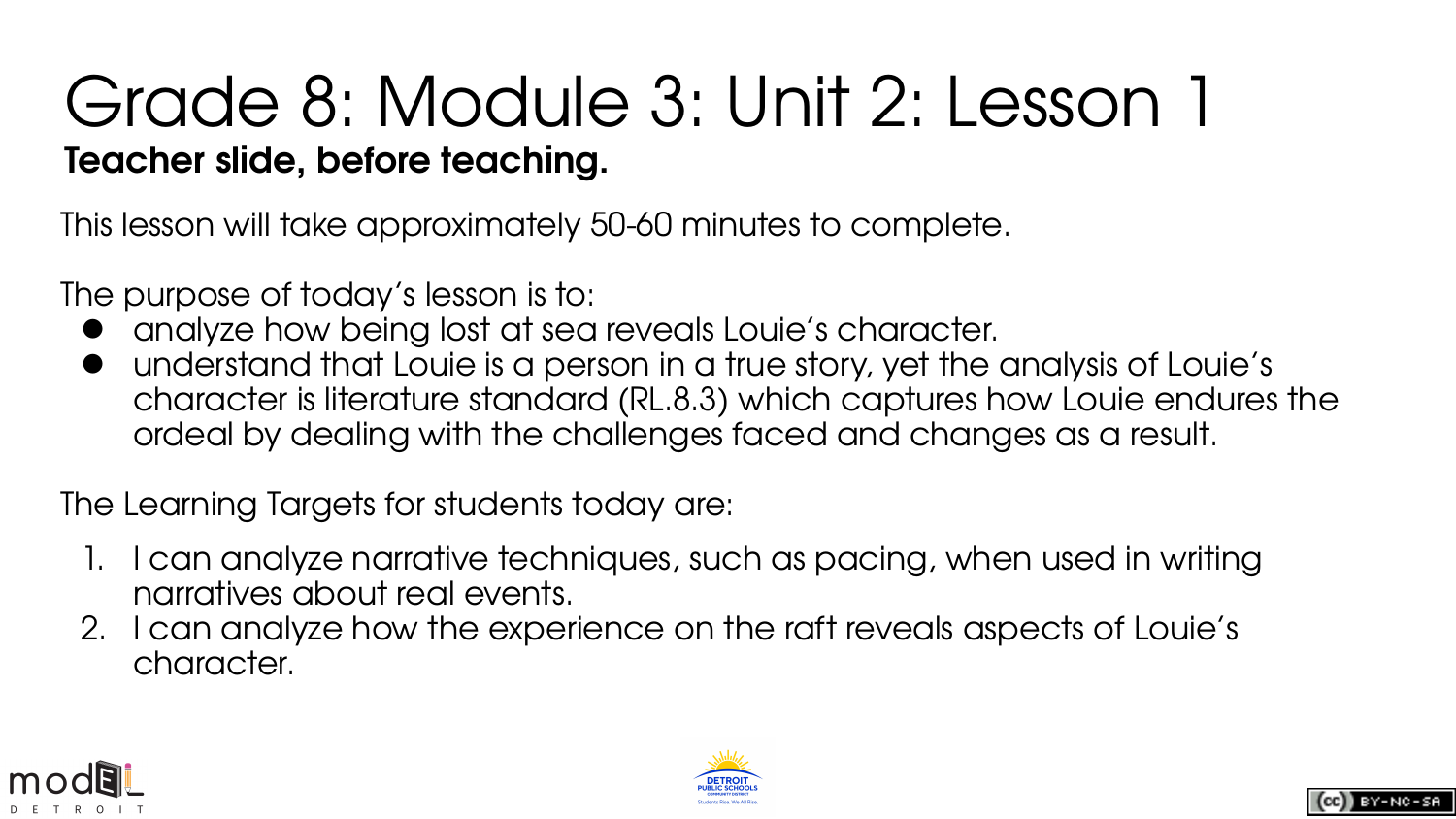

Grade 8: Module 3: Unit 2: Lesson 1
Teacher slide, before teaching.
This lesson will take approximately 50-60 minutes to complete.

The purpose of today’s lesson is to:
analyze how being lost at sea reveals Louie’s character.
understand that Louie is a person in a true story, yet the analysis of Louie’s character is literature standard (RL.8.3) which captures how Louie endures the ordeal by dealing with the challenges faced and changes as a result.

The Learning Targets for students today are:
I can analyze narrative techniques, such as pacing, when used in writing narratives about real events.
I can analyze how the experience on the raft reveals aspects of Louie’s character.